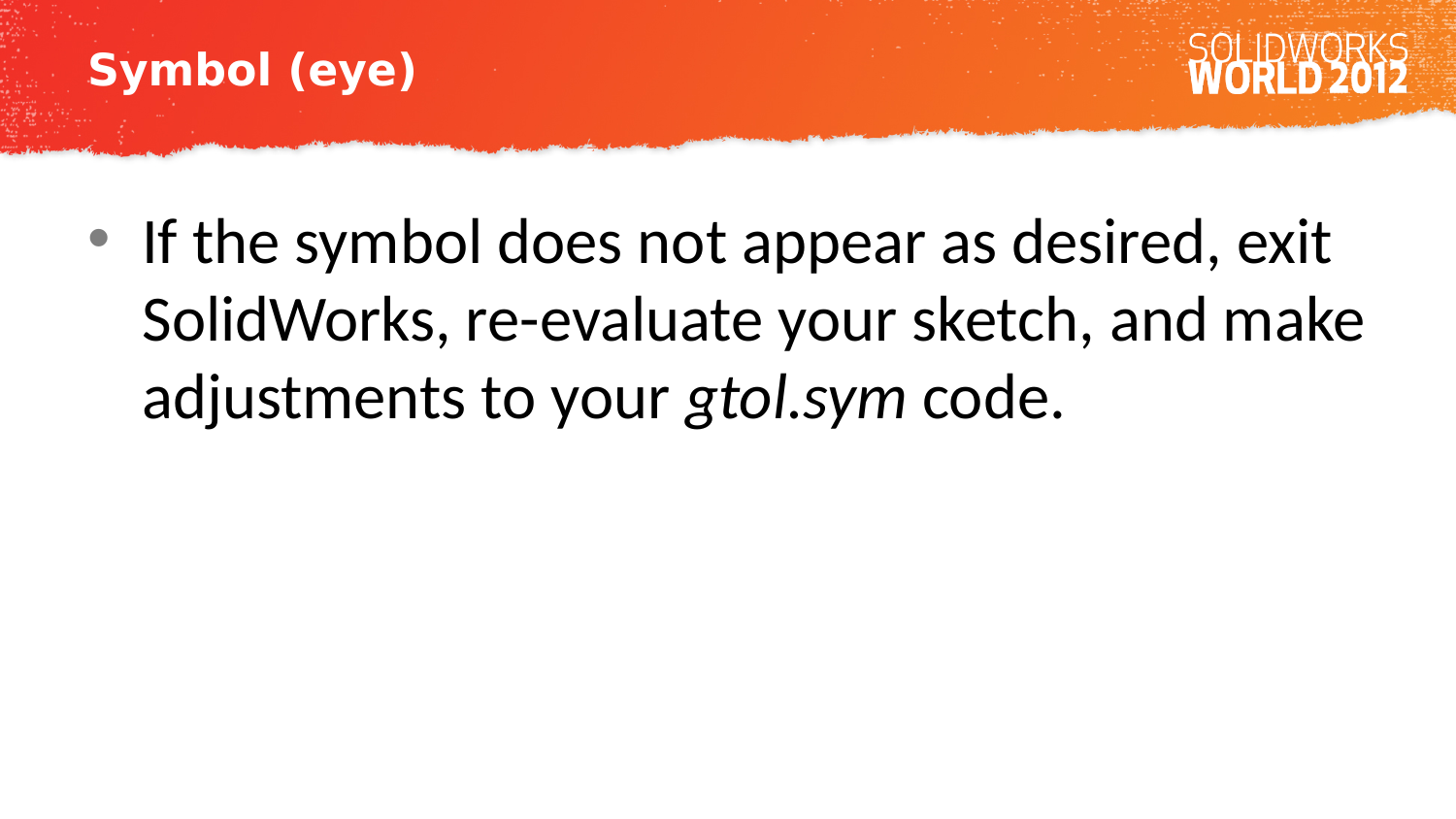

# Symbol (eye)
If the symbol does not appear as desired, exit SolidWorks, re-evaluate your sketch, and make adjustments to your gtol.sym code.